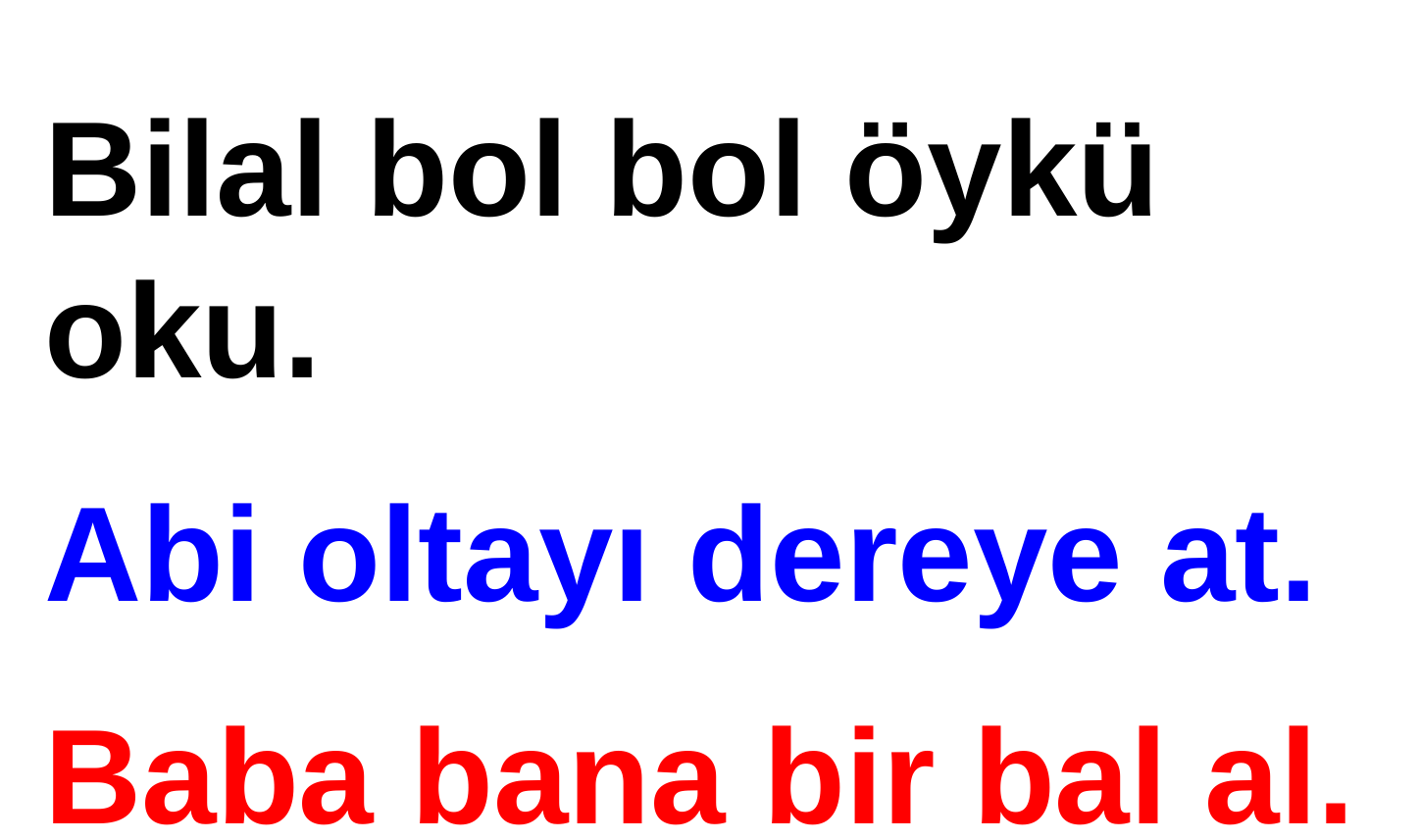

Bilal bol bol öykü oku.

Abi oltayı dereye at.

Baba bana bir bal al.